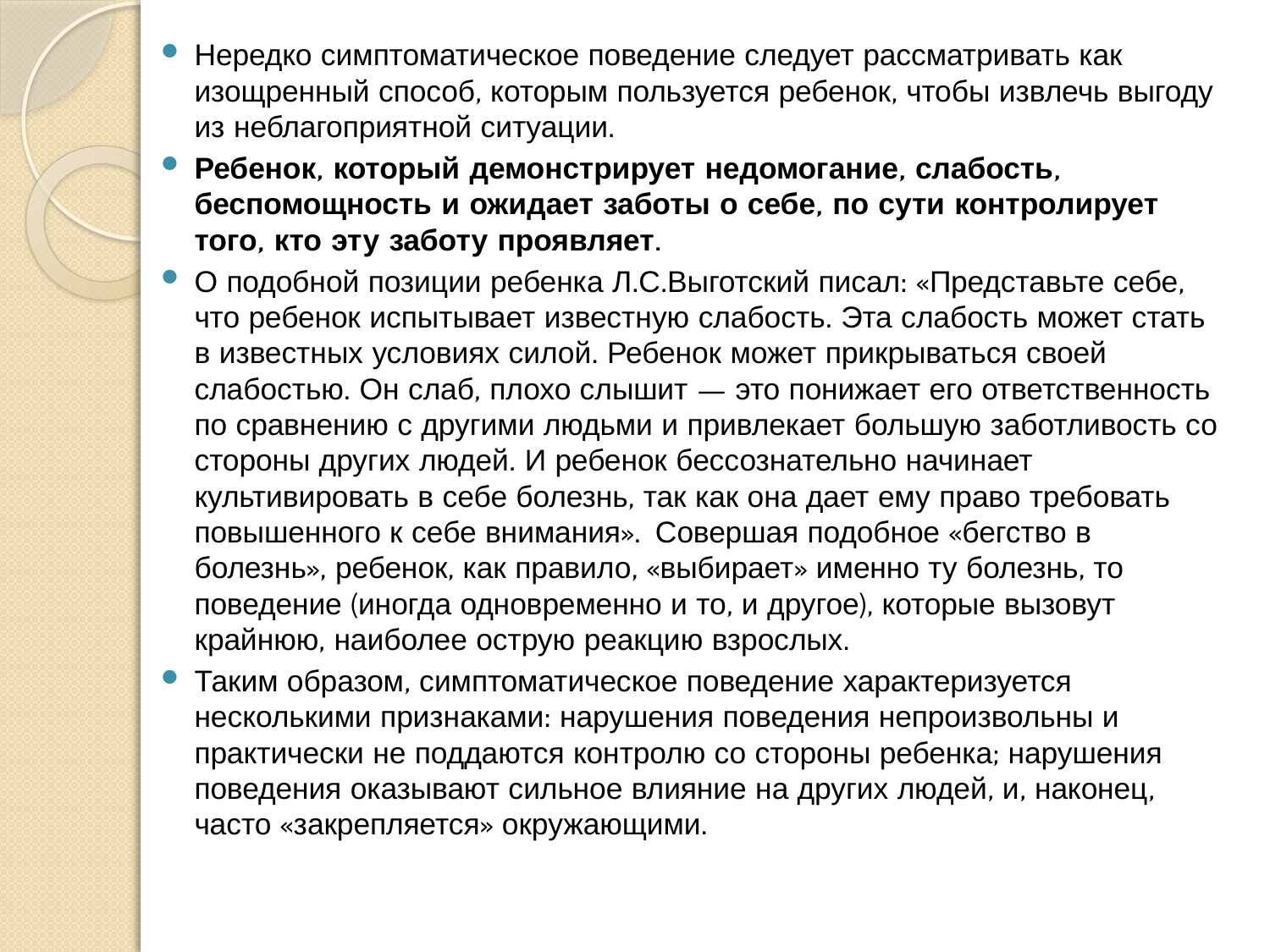

Нередко симптоматическое поведение следует рассматривать как изощренный способ, которым пользуется ребенок, чтобы извлечь выгоду из неблагоприятной ситуации.
Ребенок, который демонстрирует недомогание, слабость, беспомощность и ожидает заботы о себе, по сути контролирует того, кто эту заботу проявляет.
О подобной позиции ребенка Л.С.Выготский писал: «Представьте себе, что ребенок испытывает известную слабость. Эта слабость может стать в известных условиях силой. Ребенок может прикрываться своей слабостью. Он слаб, плохо слышит — это понижает его ответственность по сравнению с другими людьми и привлекает большую заботливость со стороны других людей. И ребенок бессознательно начинает культивировать в себе болезнь, так как она дает ему право требовать повышенного к себе внимания».  Совершая подобное «бегство в болезнь», ребенок, как правило, «выбирает» именно ту болезнь, то поведение (иногда одновременно и то, и другое), которые вызовут крайнюю, наиболее острую реакцию взрослых.
Таким образом, симптоматическое поведение характеризуется несколькими признаками: нарушения поведения непроизвольны и практически не поддаются контролю со стороны ребенка; нарушения поведения оказывают сильное влияние на других людей, и, наконец, часто «закрепляется» окружающими.